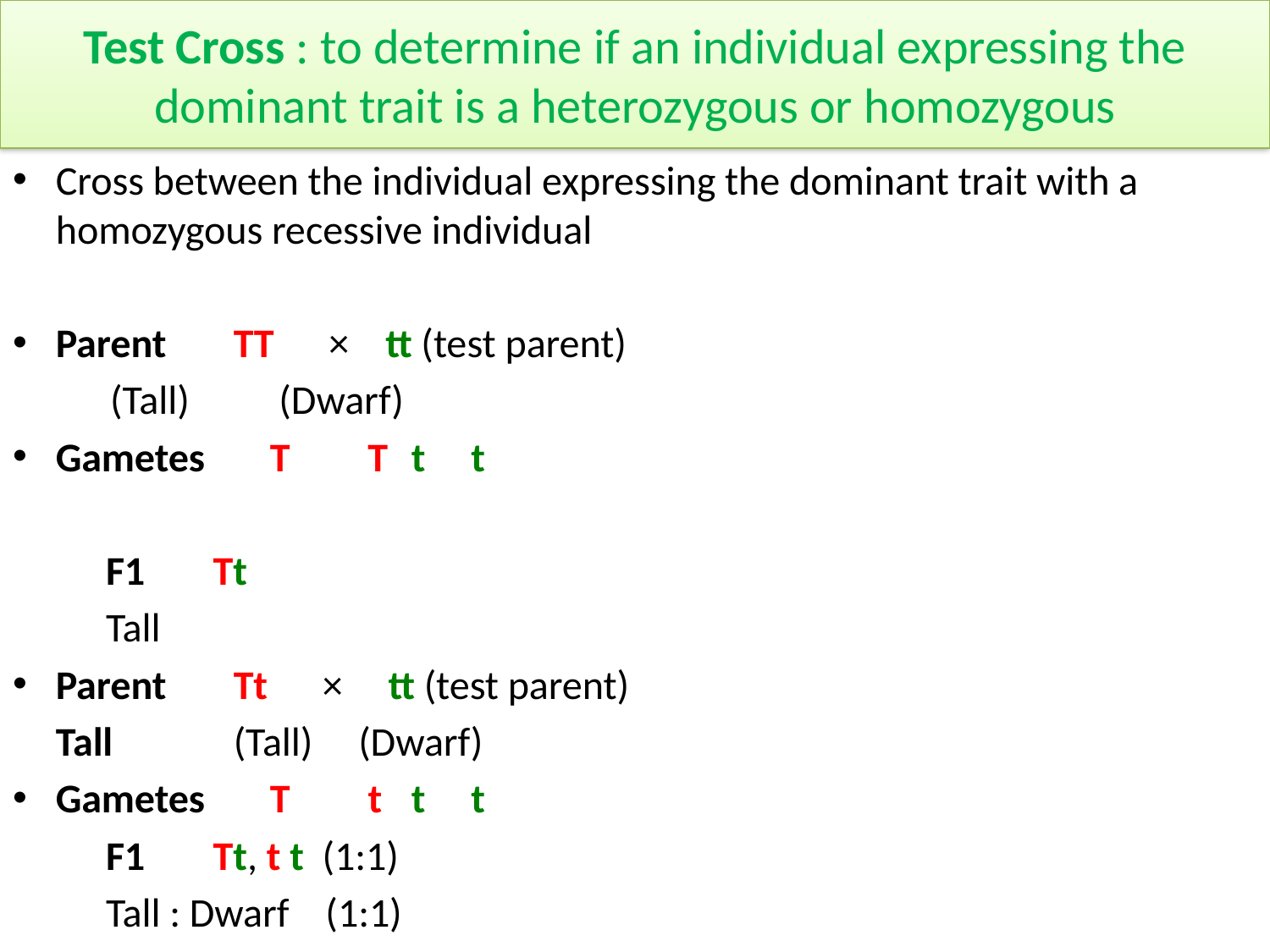

# Test Cross : to determine if an individual expressing the dominant trait is a heterozygous or homozygous
Cross between the individual expressing the dominant trait with a homozygous recessive individual

Parent			TT      ×    tt (test parent)
					      (Tall)	     (Dwarf)
Gametes		    T	     T		t     t

	F1				  Tt
						Tall
Parent			Tt      ×     tt (test parent)
	Tall     				(Tall)     (Dwarf)
Gametes		    T	     t		t     t
	F1				  Tt, t t  (1:1)
					Tall : Dwarf    (1:1)